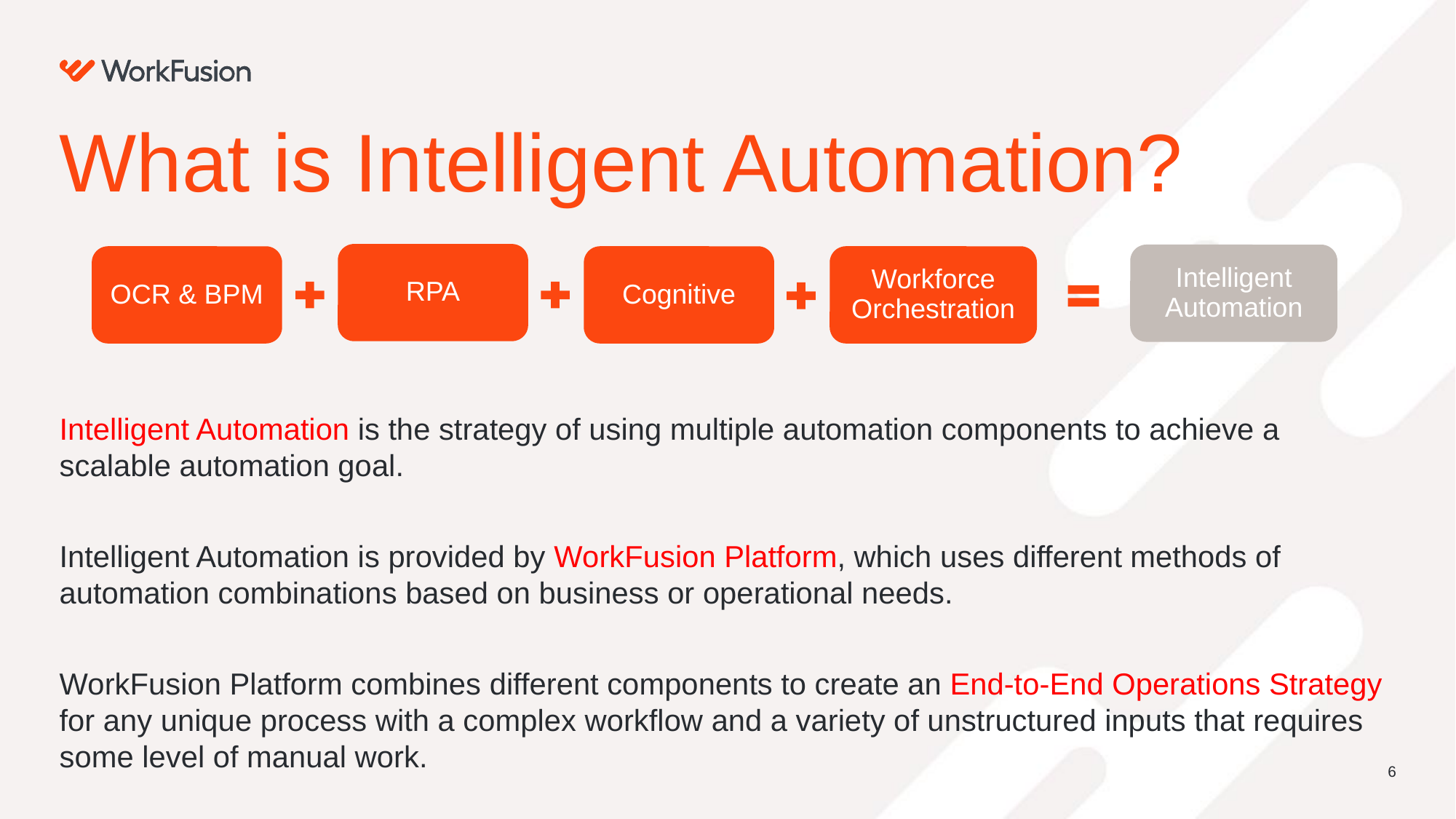

# What is Intelligent Automation?

RPA
Intelligent Automation
OCR & BPM
Cognitive
Workforce Orchestration

Intelligent Automation is the strategy of using multiple automation components to achieve a scalable automation goal.

Intelligent Automation is provided by WorkFusion Platform, which uses different methods of automation combinations based on business or operational needs.

WorkFusion Platform combines different components to create an End-to-End Operations Strategy for any unique process with a complex workflow and a variety of unstructured inputs that requires some level of manual work.

6